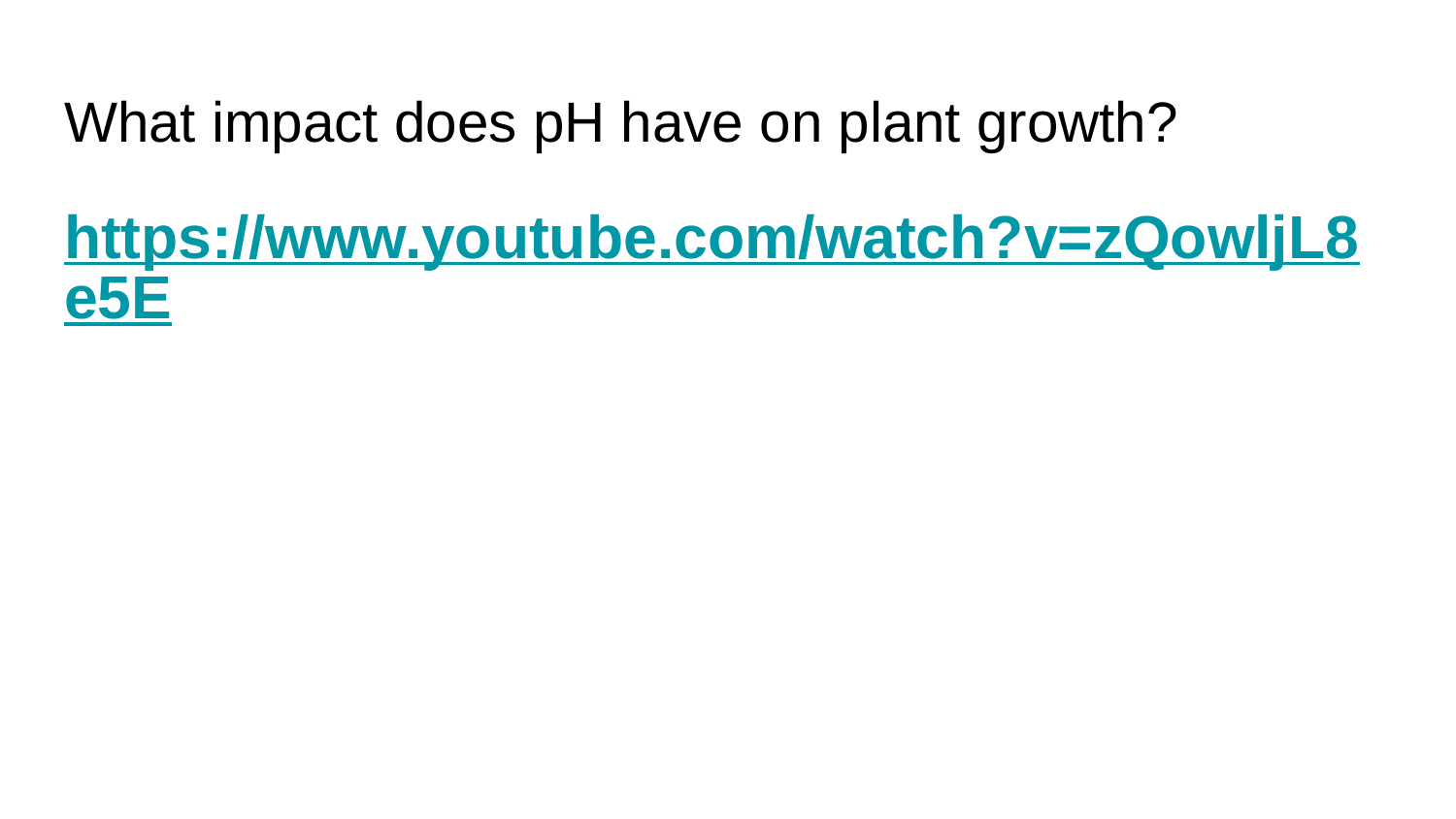

# What impact does pH have on plant growth?
https://www.youtube.com/watch?v=zQowljL8e5E